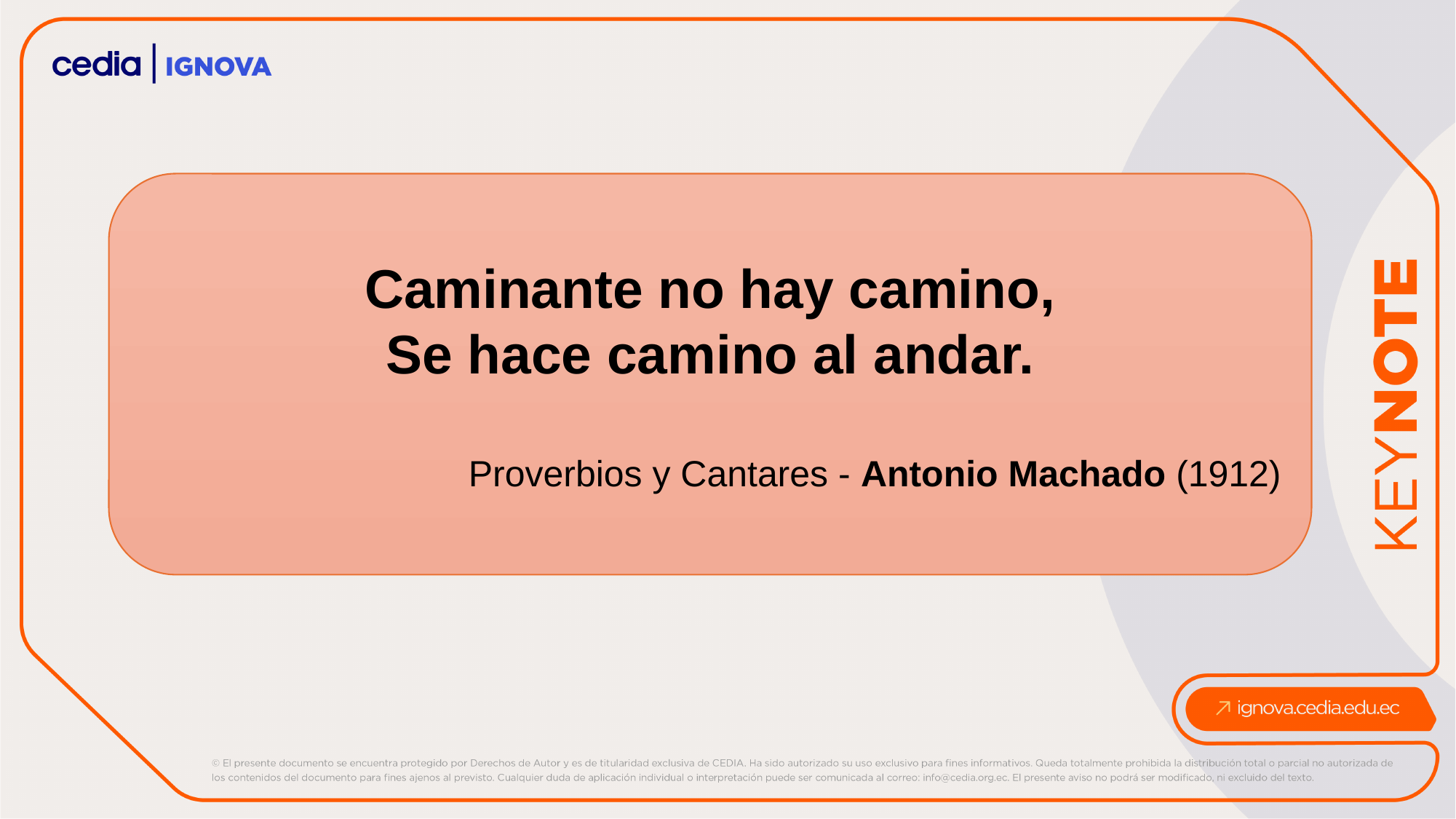

Caminante no hay camino,
Se hace camino al andar.

Proverbios y Cantares - Antonio Machado (1912)